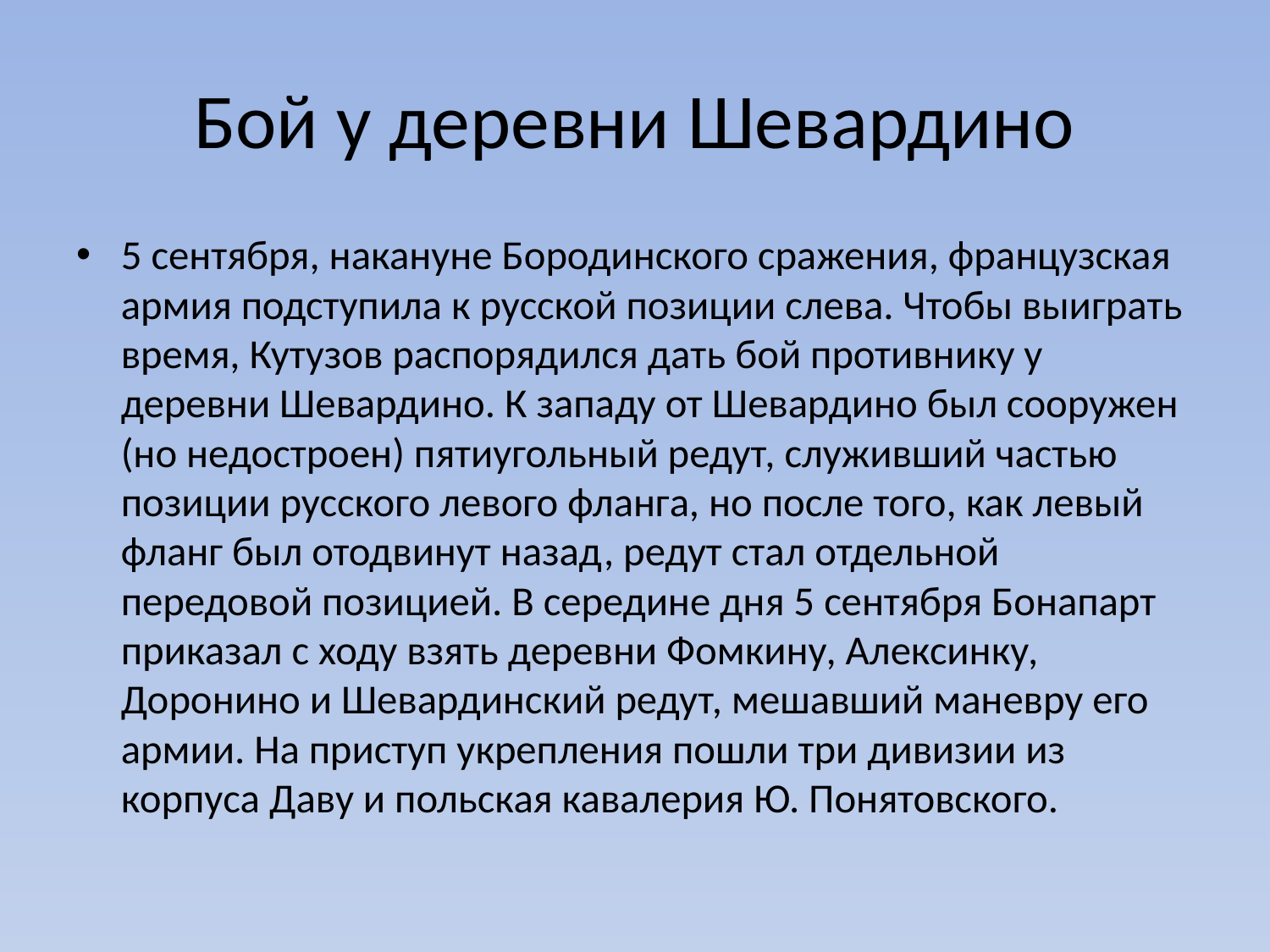

# Бой у деревни Шевардино
5 сентября, накануне Бородинского сражения, французская армия подступила к русской позиции слева. Чтобы выиграть время, Кутузов распорядился дать бой противнику у деревни Шевардино. К западу от Шевардино был сооружен (но недостроен) пятиугольный редут, служивший частью позиции русского левого фланга, но после того, как левый фланг был отодвинут назад, редут стал отдельной передовой позицией. В середине дня 5 сентября Бонапарт приказал с ходу взять деревни Фомкину, Алексинку, Доронино и Шевардинский редут, мешавший маневру его армии. На приступ укрепления пошли три дивизии из корпуса Даву и польская кавалерия Ю. Понятовского.